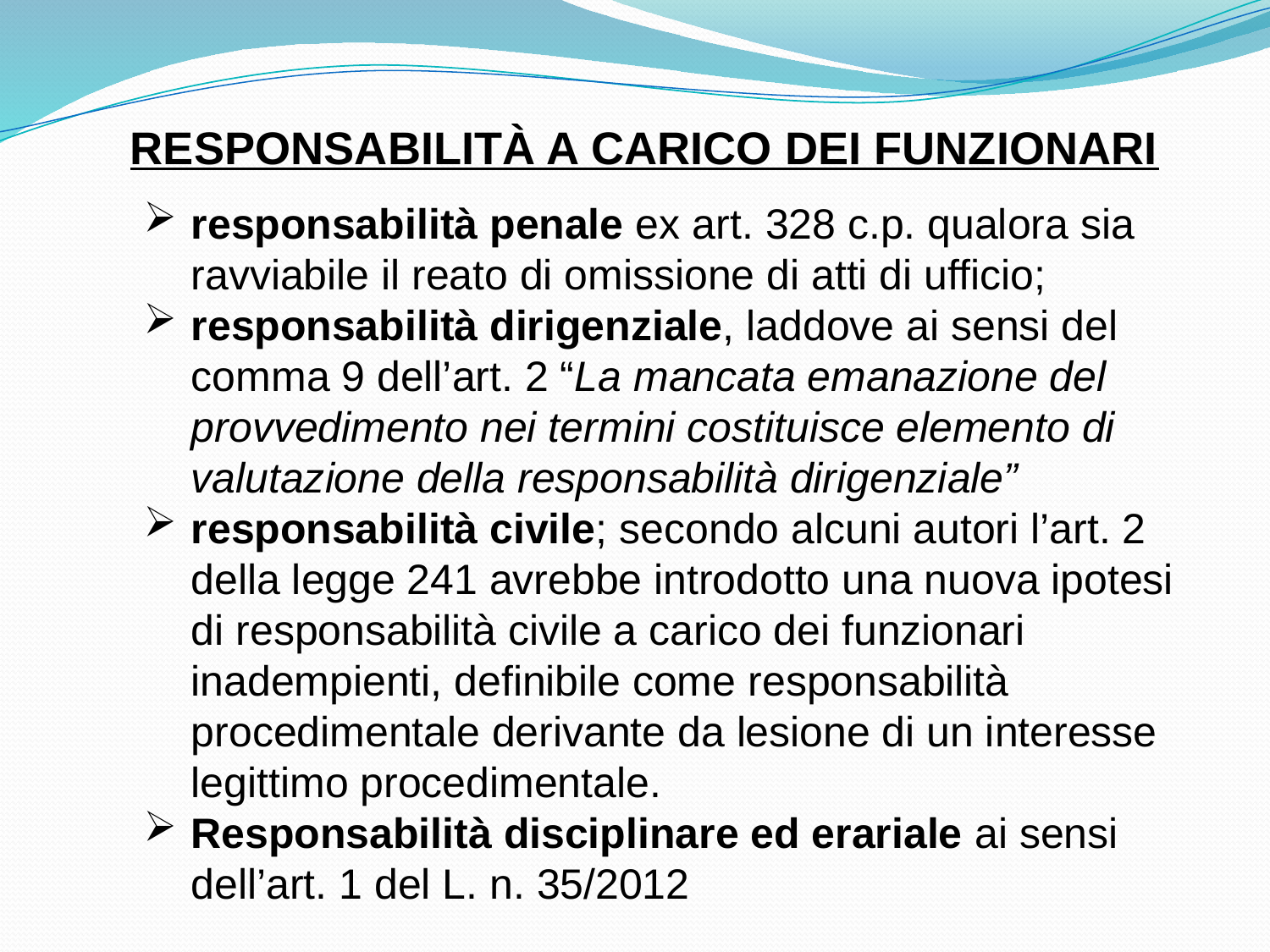

RESPONSABILITÀ A CARICO DEI FUNZIONARI

responsabilità penale ex art. 328 c.p. qualora sia ravviabile il reato di omissione di atti di ufficio;
responsabilità dirigenziale, laddove ai sensi del comma 9 dell’art. 2 “La mancata emanazione del provvedimento nei termini costituisce elemento di valutazione della responsabilità dirigenziale”
responsabilità civile; secondo alcuni autori l’art. 2 della legge 241 avrebbe introdotto una nuova ipotesi di responsabilità civile a carico dei funzionari inadempienti, definibile come responsabilità procedimentale derivante da lesione di un interesse legittimo procedimentale.
Responsabilità disciplinare ed erariale ai sensi dell’art. 1 del L. n. 35/2012